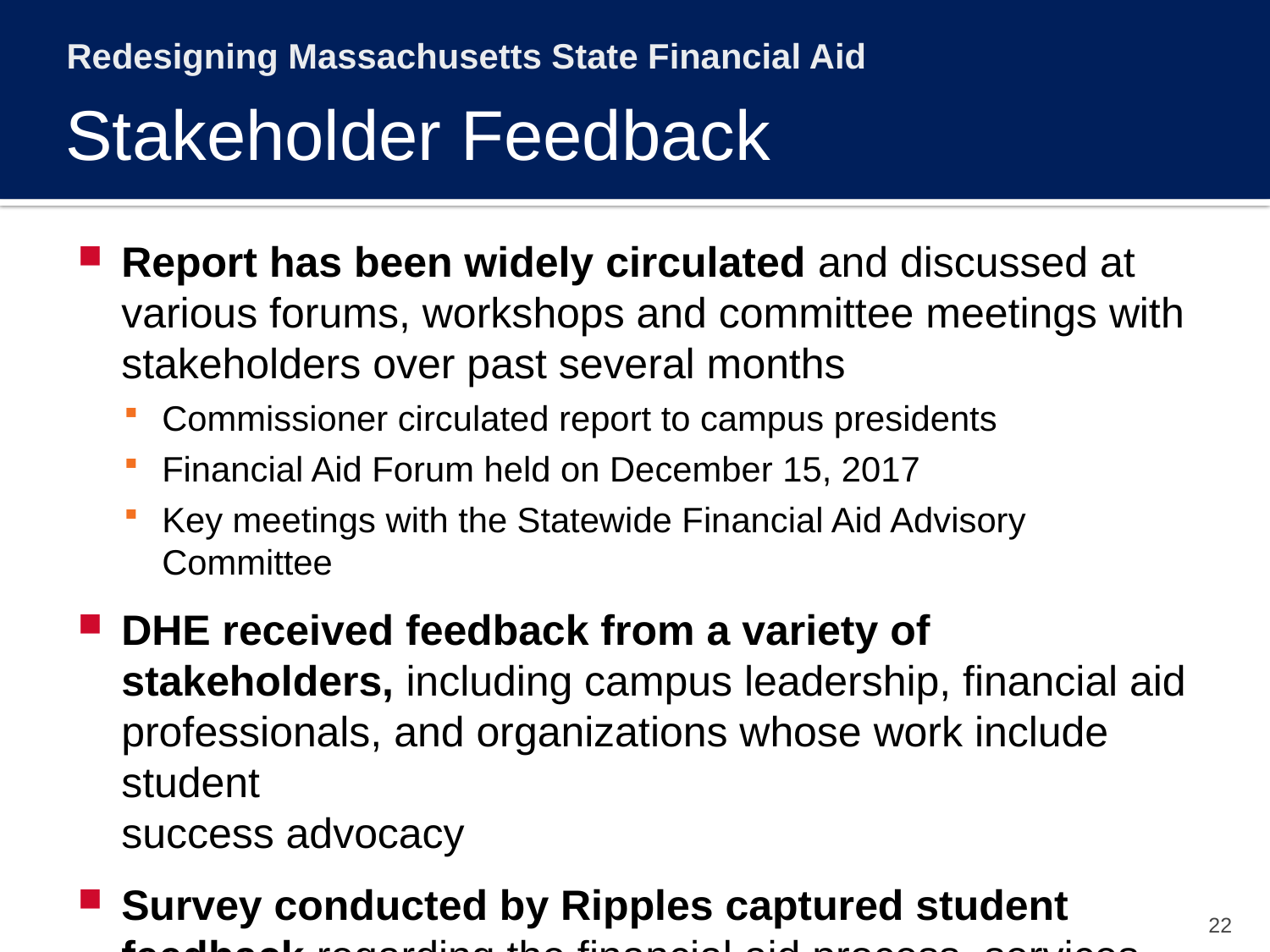

Redesigning Massachusetts State Financial Aid
# Stakeholder Feedback
Report has been widely circulated and discussed at various forums, workshops and committee meetings with stakeholders over past several months
Commissioner circulated report to campus presidents
Financial Aid Forum held on December 15, 2017
Key meetings with the Statewide Financial Aid Advisory Committee
DHE received feedback from a variety of stakeholders, including campus leadership, financial aid professionals, and organizations whose work include student
success advocacy
Survey conducted by Ripples captured student feedback regarding the financial aid process, services and resources (part of OSFA Business Process Review)